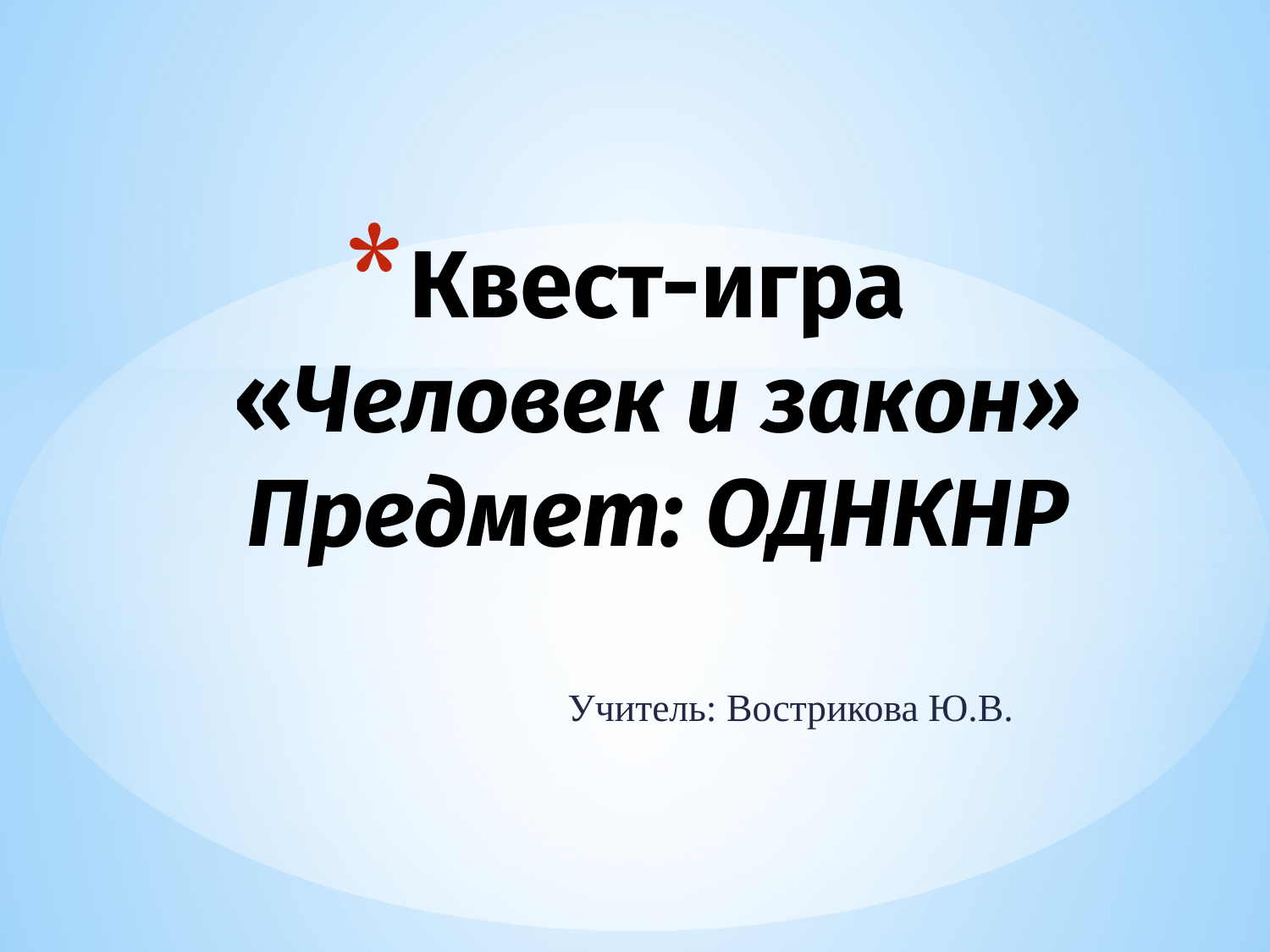

# Квест-игра «Человек и закон» Предмет: ОДНКНР
Учитель: Вострикова Ю.В.